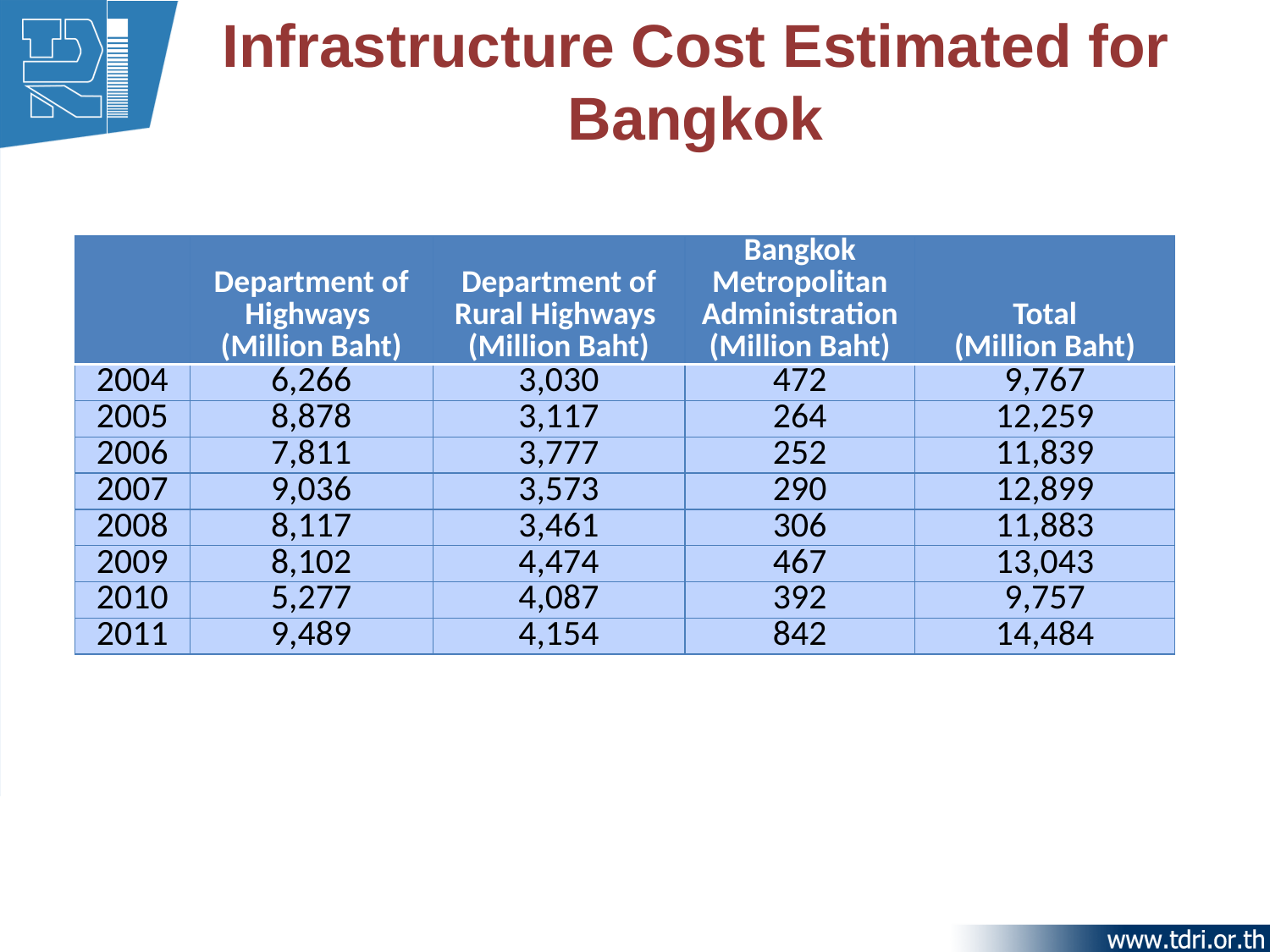

# Infrastructure Cost Estimated for Bangkok
|  | Department of Highways (Million Baht) | Department of Rural Highways (Million Baht) | Bangkok Metropolitan Administration (Million Baht) | Total (Million Baht) |
| --- | --- | --- | --- | --- |
| 2004 | 6,266 | 3,030 | 472 | 9,767 |
| 2005 | 8,878 | 3,117 | 264 | 12,259 |
| 2006 | 7,811 | 3,777 | 252 | 11,839 |
| 2007 | 9,036 | 3,573 | 290 | 12,899 |
| 2008 | 8,117 | 3,461 | 306 | 11,883 |
| 2009 | 8,102 | 4,474 | 467 | 13,043 |
| 2010 | 5,277 | 4,087 | 392 | 9,757 |
| 2011 | 9,489 | 4,154 | 842 | 14,484 |